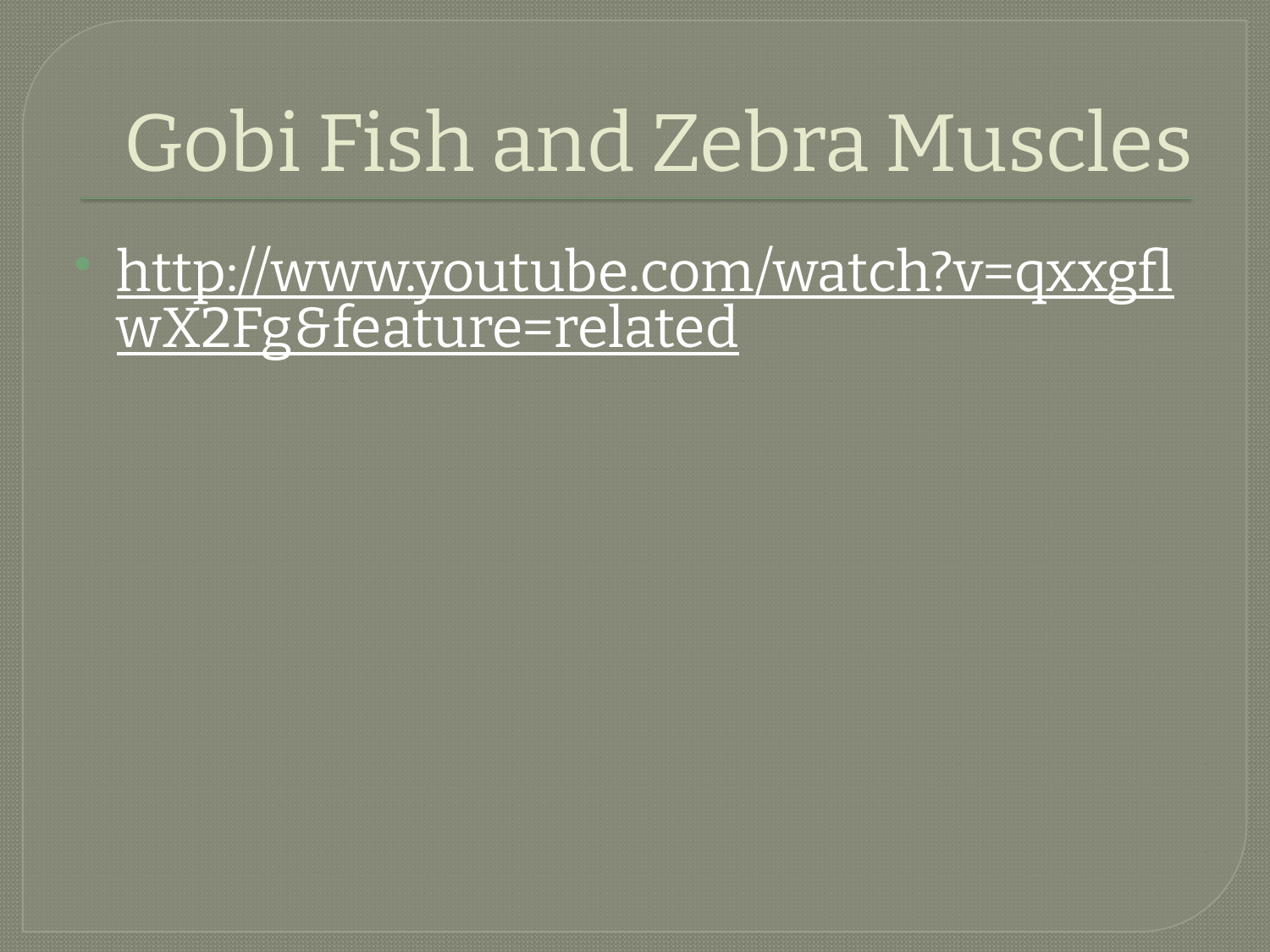

# Gobi Fish and Zebra Muscles
http://www.youtube.com/watch?v=qxxgflwX2Fg&feature=related